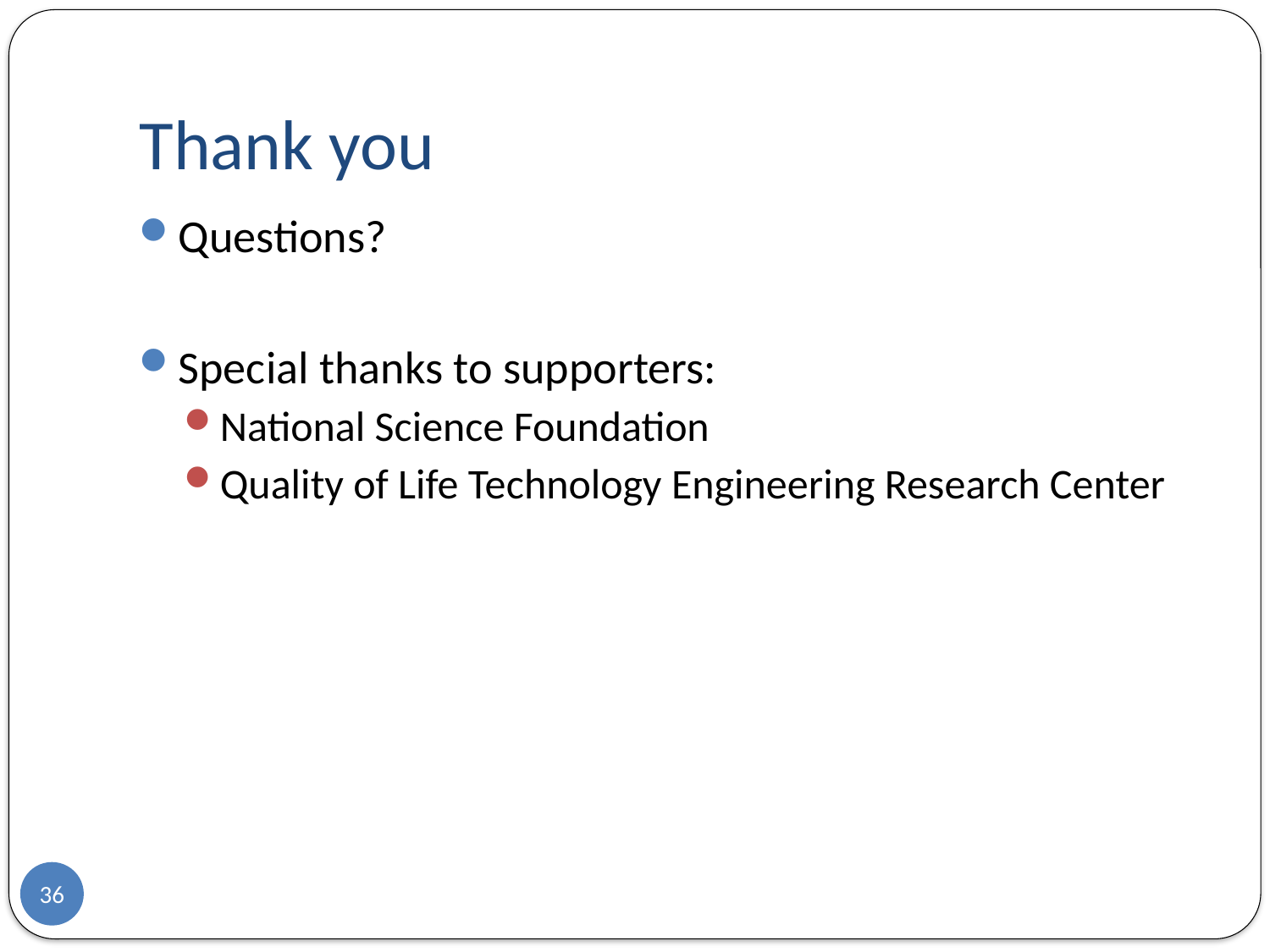

# Thank you
Questions?

Special thanks to supporters:
National Science Foundation
Quality of Life Technology Engineering Research Center
36